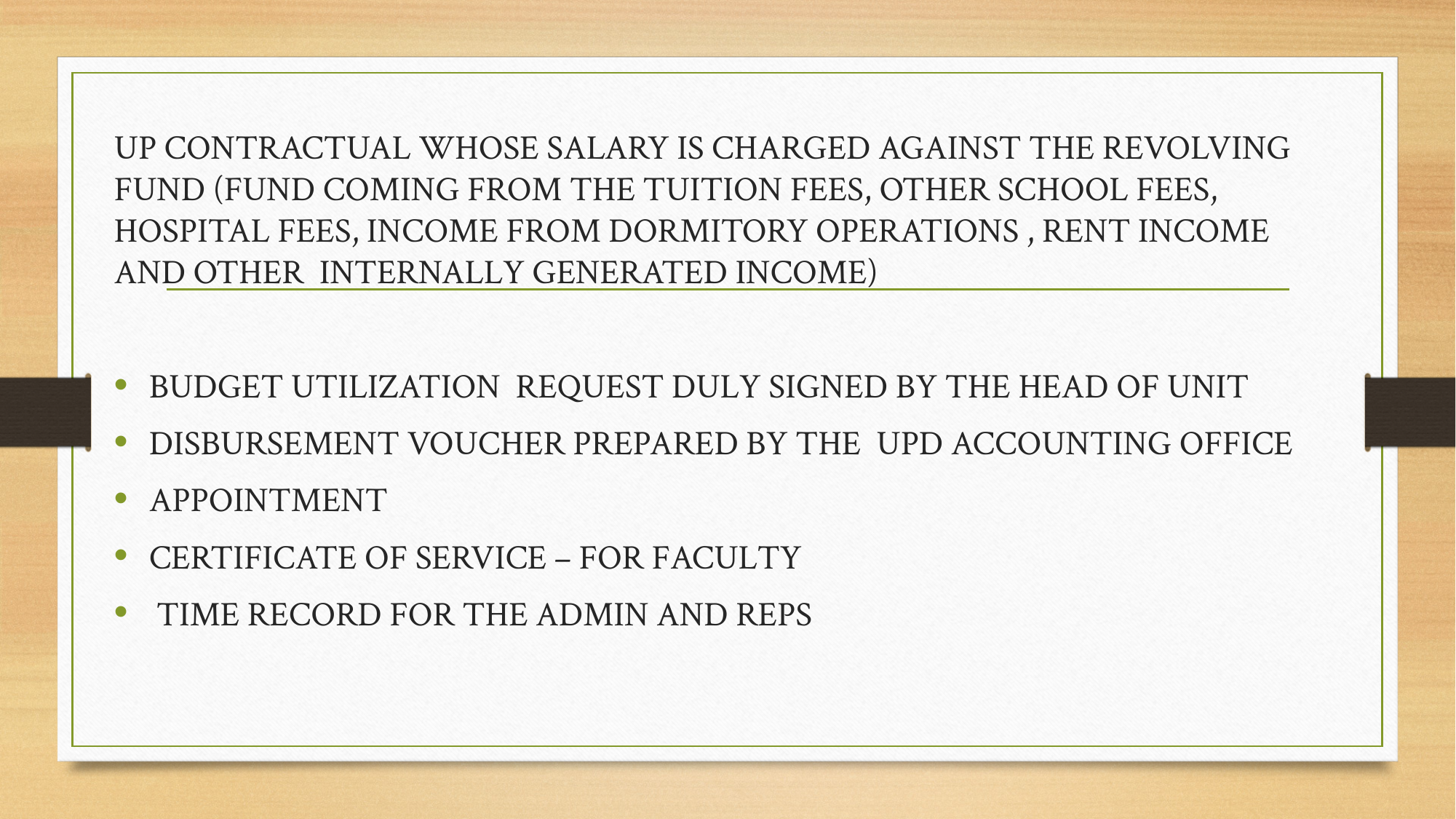

UP CONTRACTUAL WHOSE SALARY IS CHARGED AGAINST THE REVOLVING  FUND (FUND COMING FROM THE TUITION FEES, OTHER SCHOOL FEES,   HOSPITAL FEES, INCOME FROM DORMITORY OPERATIONS , RENT INCOME AND OTHER  INTERNALLY GENERATED INCOME)

BUDGET UTILIZATION  REQUEST DULY SIGNED BY THE HEAD OF UNIT
DISBURSEMENT VOUCHER PREPARED BY THE  UPD ACCOUNTING OFFICE
APPOINTMENT
CERTIFICATE OF SERVICE – FOR FACULTY
 TIME RECORD FOR THE ADMIN AND REPS